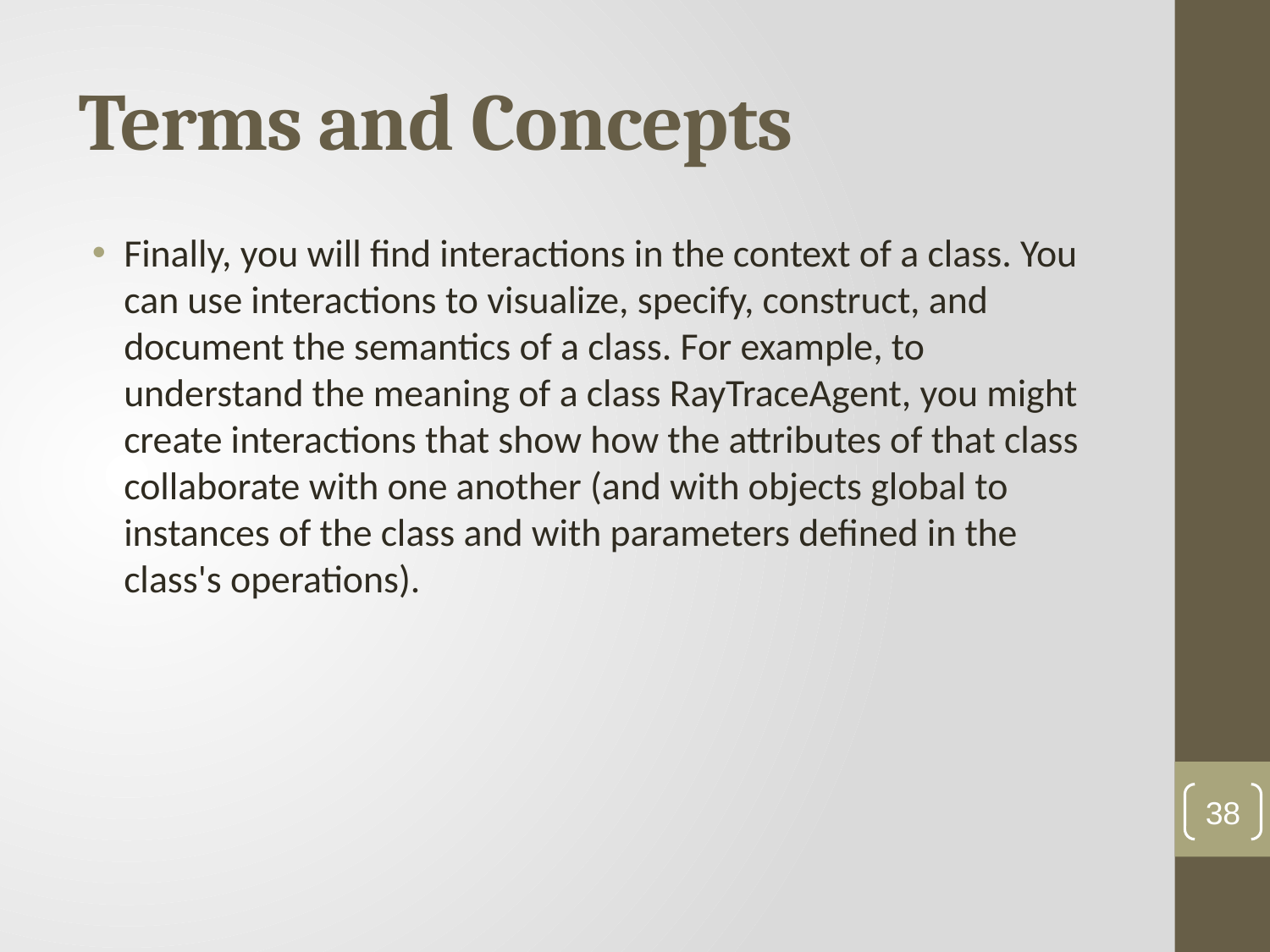

# Terms and Concepts
Finally, you will find interactions in the context of a class. You can use interactions to visualize, specify, construct, and document the semantics of a class. For example, to understand the meaning of a class RayTraceAgent, you might create interactions that show how the attributes of that class collaborate with one another (and with objects global to instances of the class and with parameters defined in the class's operations).

38